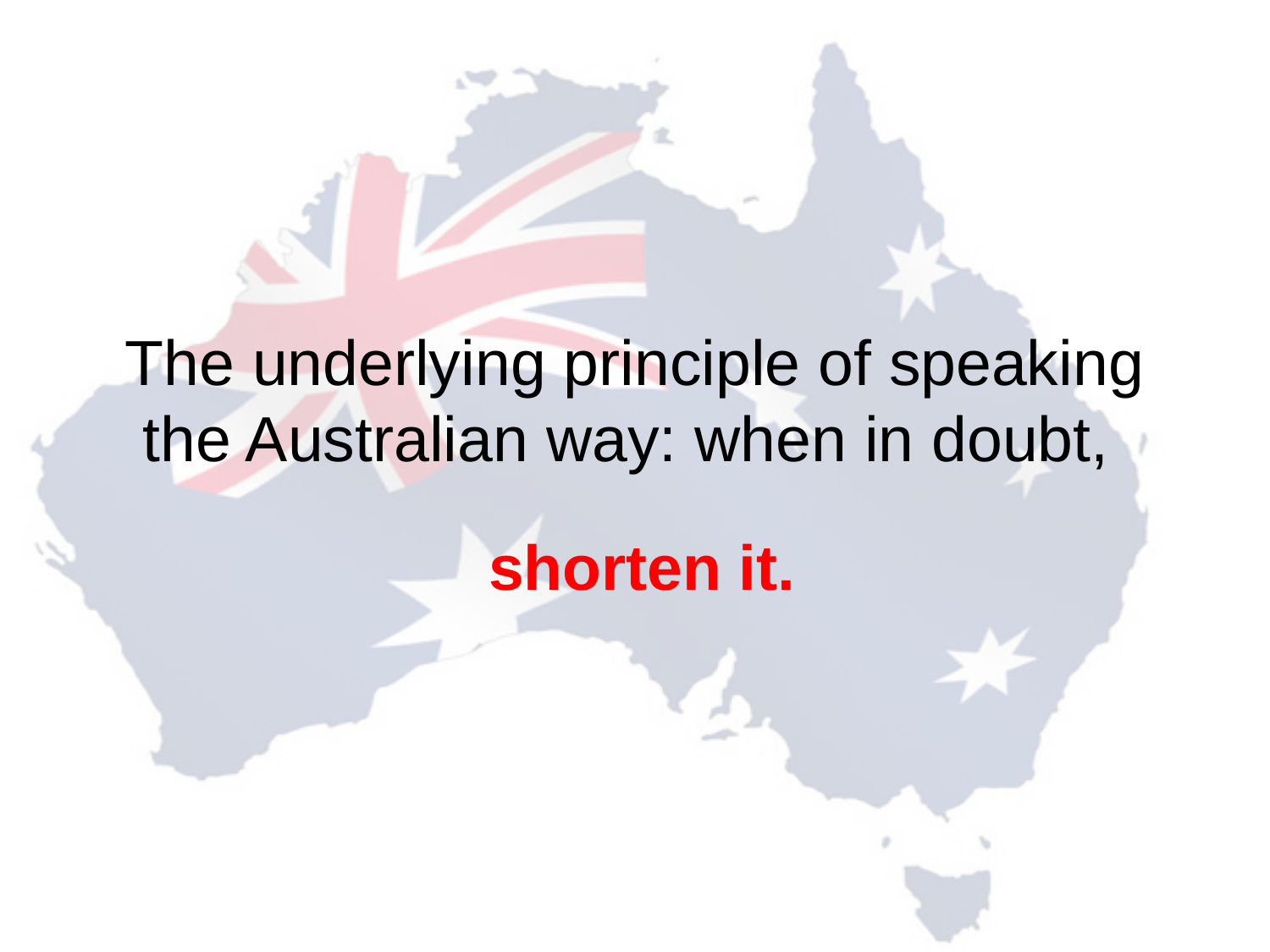

# The underlying principle of speaking the Australian way: when in doubt,
shorten it.